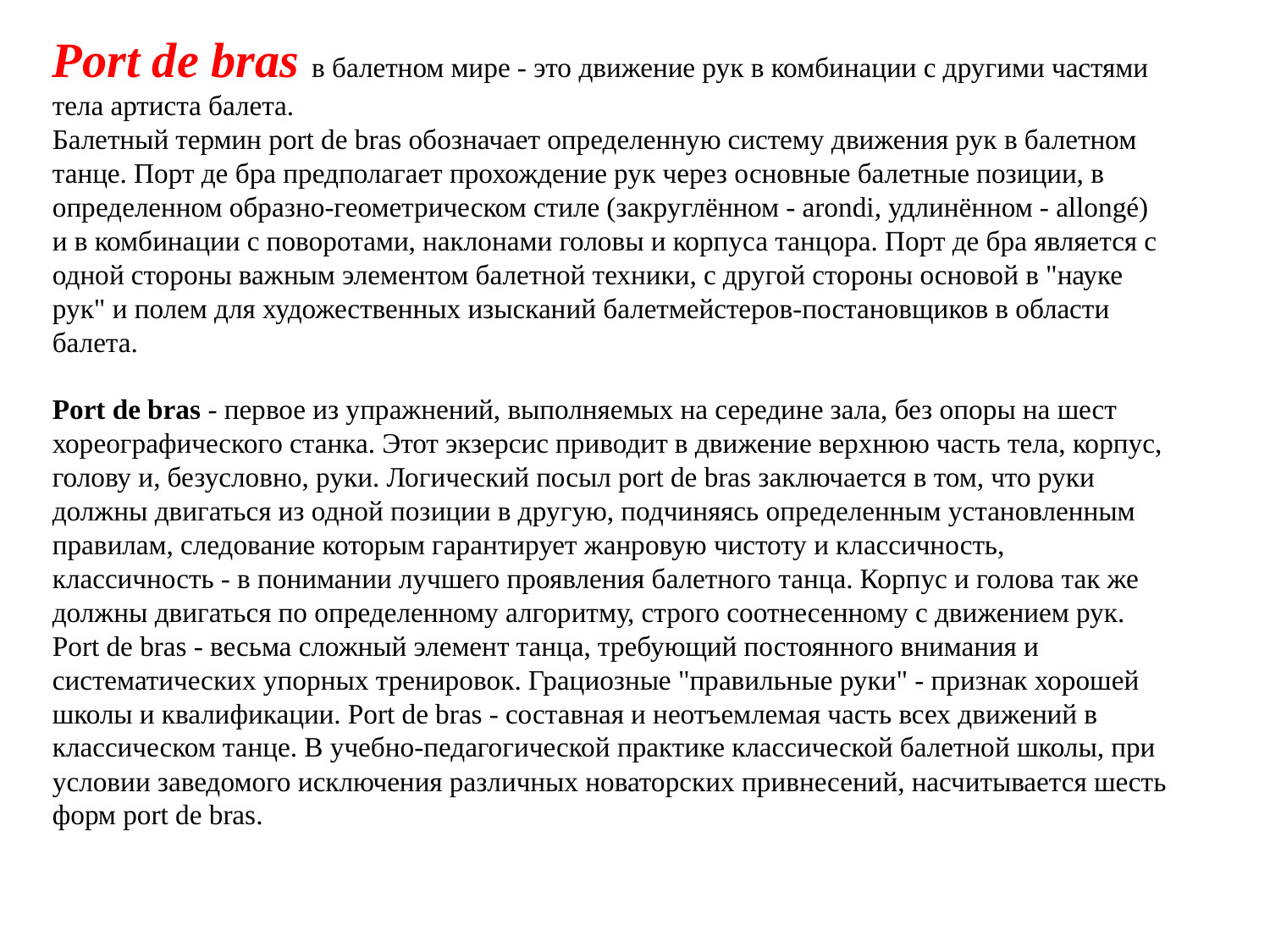

# Port de bras в балетном мире - это движение рук в комбинации с другими частями тела артиста балета. Балетный термин port de bras обозначает определенную систему движения рук в балетном танце. Порт де бра предполагает прохождение рук через основные балетные позиции, в определенном образно-геометрическом стиле (закруглённом - arondi, удлинённом - allongé) и в комбинации с поворотами, наклонами головы и корпуса танцора. Порт де бра является c одной стороны важным элементом балетной техники, с другой стороны основой в "науке рук" и полем для художественных изысканий балетмейстеров-постановщиков в области балета. Port de bras - первое из упражнений, выполняемых на середине зала, без опоры на шест хореографического станка. Этот экзерсис приводит в движение верхнюю часть тела, корпус, голову и, безусловно, руки. Логический посыл рort de bras заключается в том, что руки должны двигаться из одной позиции в другую, подчиняясь определенным установленным правилам, следование которым гарантирует жанровую чистоту и классичность, классичность - в понимании лучшего проявления балетного танца. Корпус и голова так же должны двигаться по определенному алгоритму, строго соотнесенному с движением рук. Port de bras - весьма сложный элемент танца, требующий постоянного внимания и систематических упорных тренировок. Грациозные "правильные руки" - признак хорошей школы и квалификации. Port de bras - составная и неотъемлемая часть всех движений в классическом танце. В учебно-педагогической практике классической балетной школы, при условии заведомого исключения различных новаторских привнесений, насчитывается шесть форм port de bras.